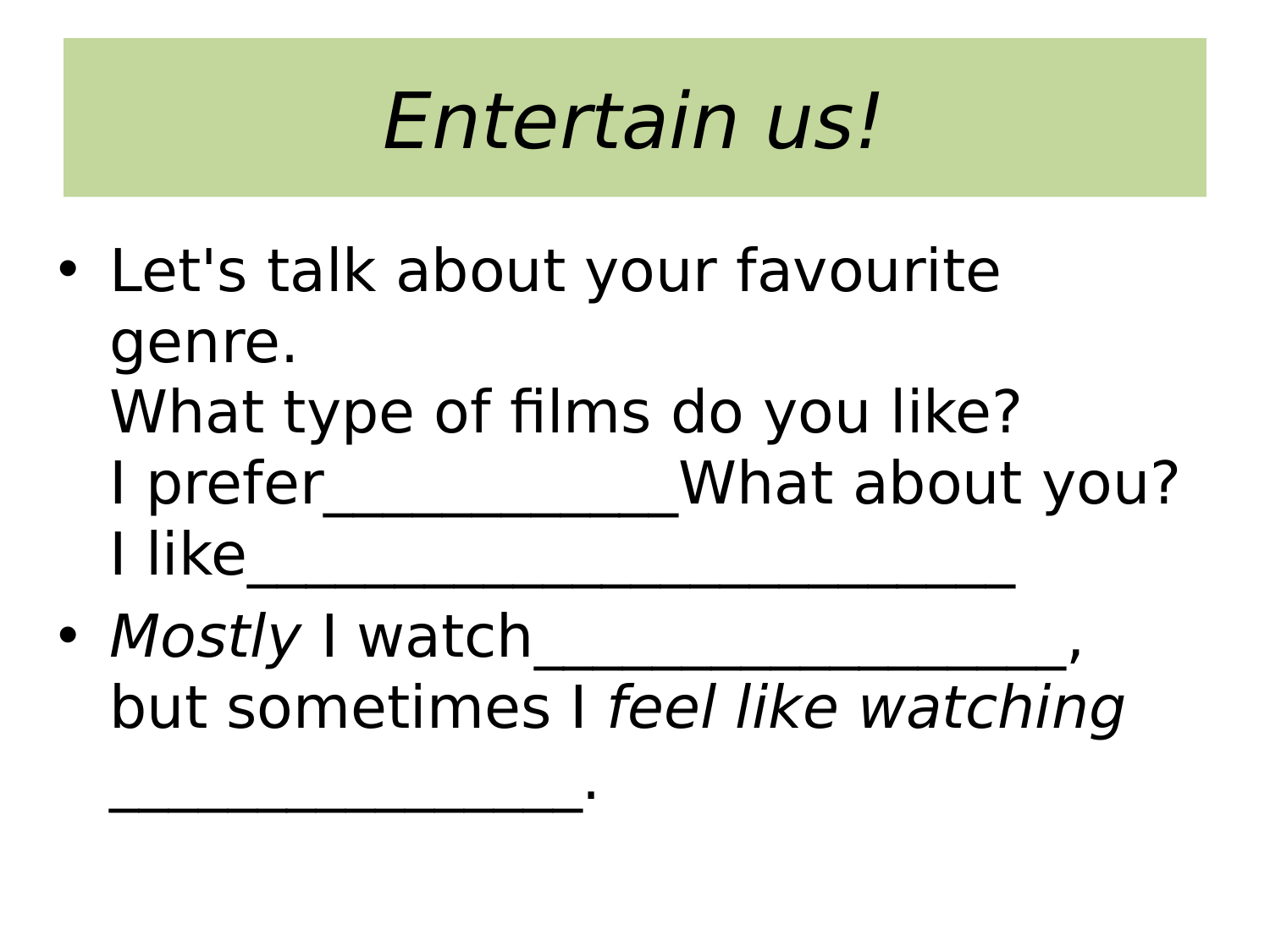

# Entertain us!
Let's talk about your favourite genre.
What type of films do you like?
I prefer____________What about you?
I like__________________________
Mostly I watch__________________, but sometimes I feel like watching ________________.